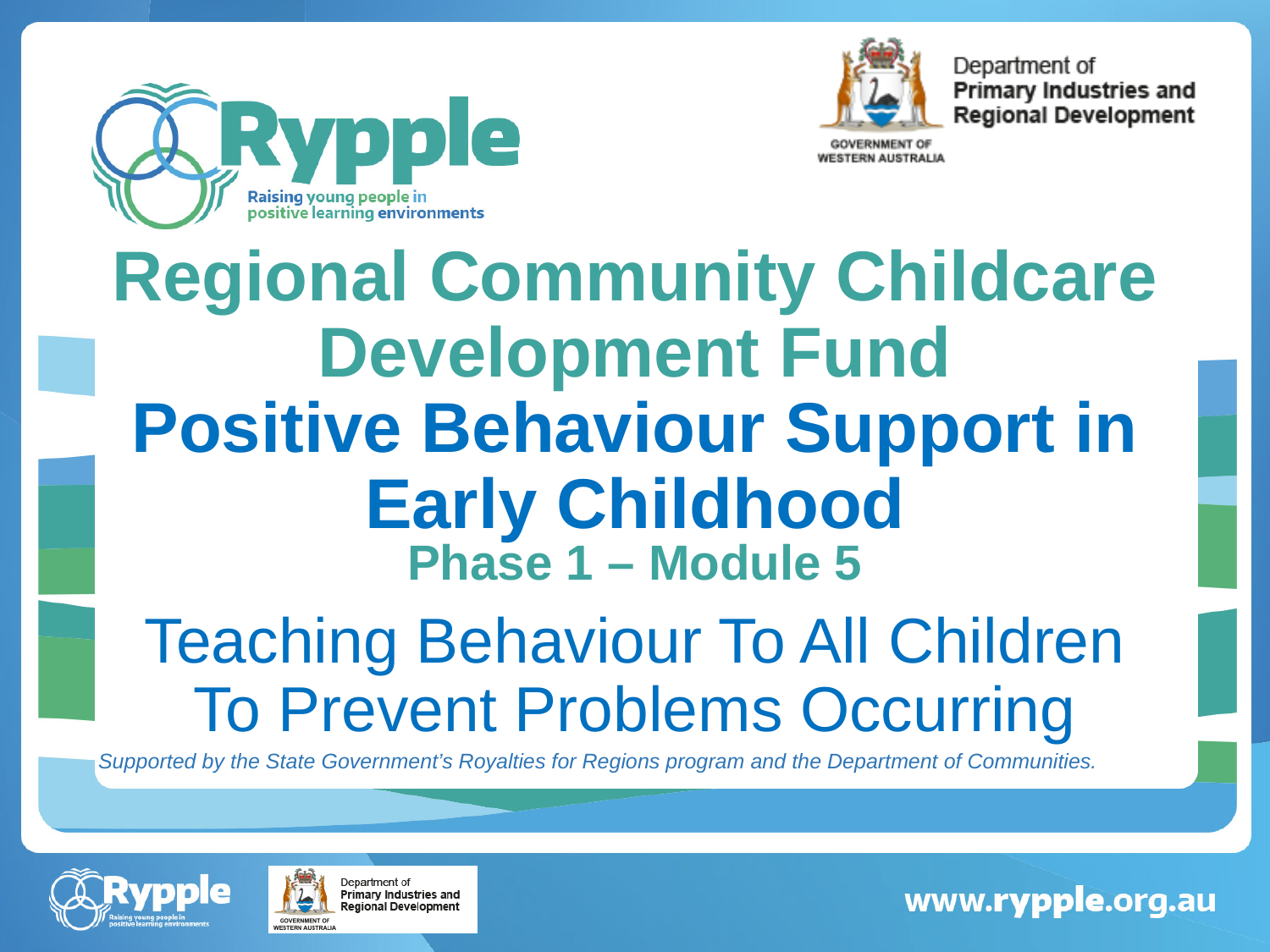

# Regional Community Childcare Development Fund Positive Behaviour Support in Early Childhood
Phase 1 – Module 5
Teaching Behaviour To All Children To Prevent Problems Occurring
Supported by the State Government’s Royalties for Regions program and the Department of Communities.